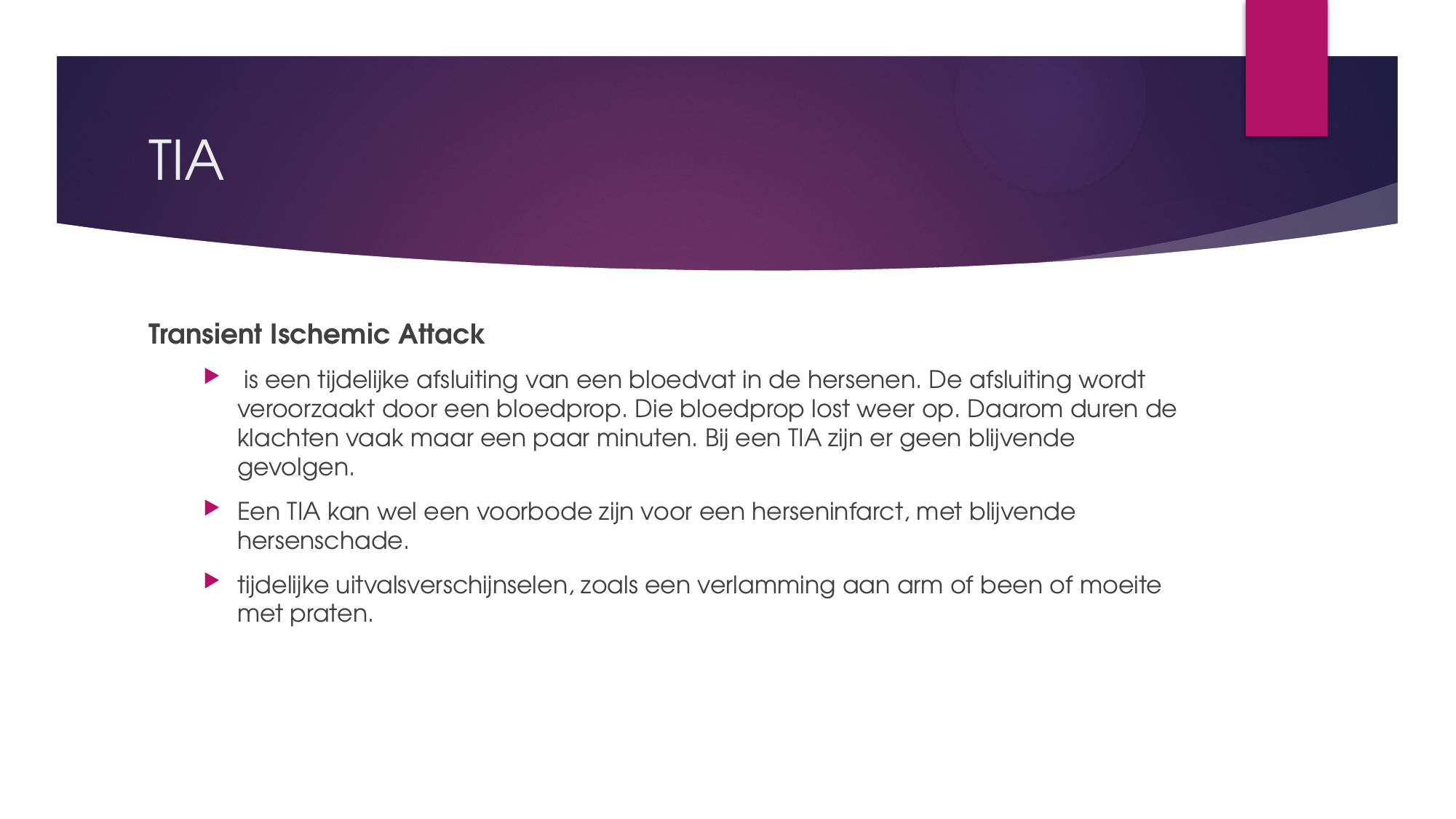

# TIA
Transient Ischemic Attack
 is een tijdelijke afsluiting van een bloedvat in de hersenen. De afsluiting wordt veroorzaakt door een bloedprop. Die bloedprop lost weer op. Daarom duren de klachten vaak maar een paar minuten. Bij een TIA zijn er geen blijvende gevolgen.
Een TIA kan wel een voorbode zijn voor een herseninfarct, met blijvende hersenschade.
tijdelijke uitvalsverschijnselen, zoals een verlamming aan arm of been of moeite met praten.